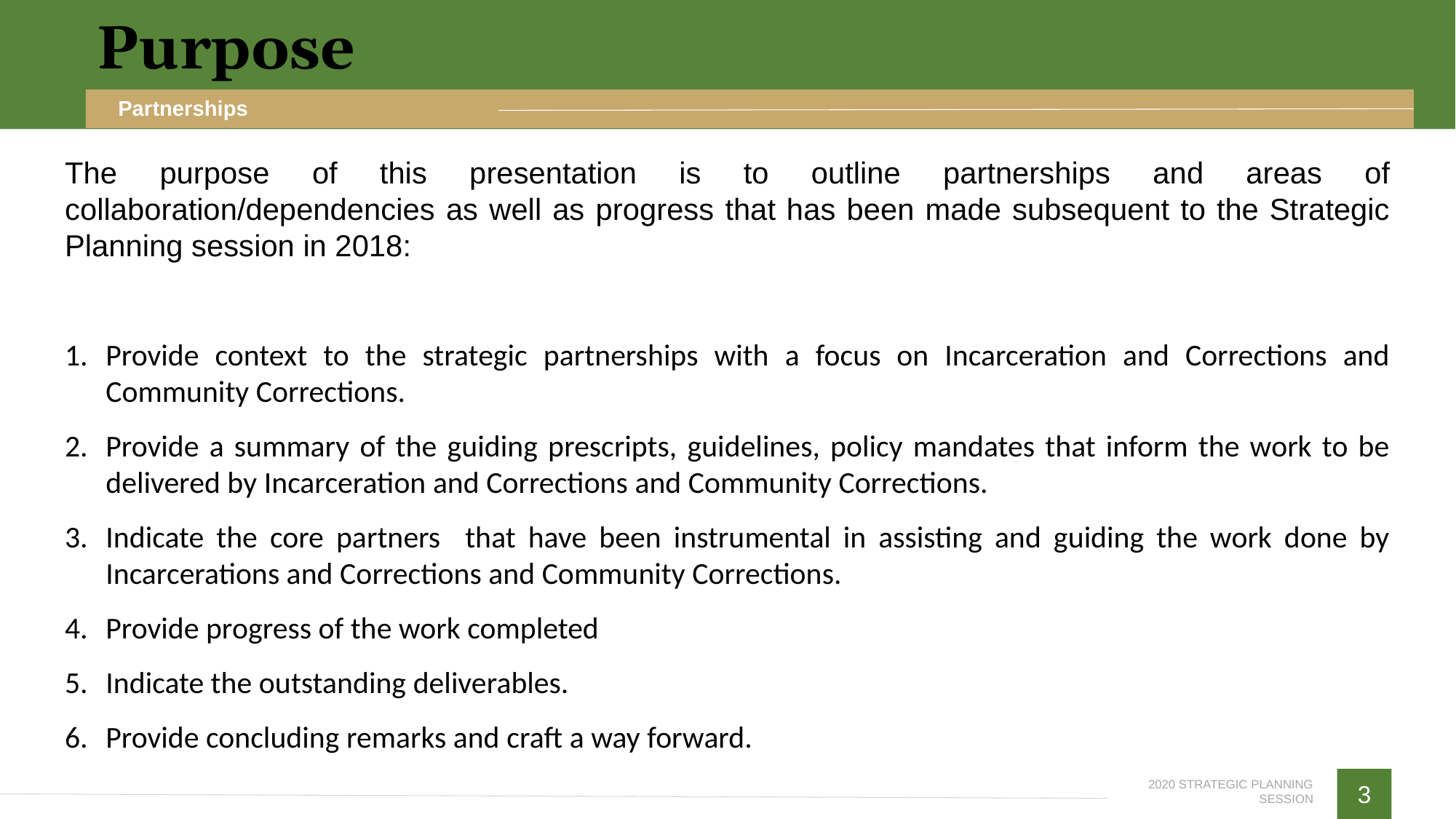

Purpose

Partnerships
The purpose of this presentation is to outline partnerships and areas of collaboration/dependencies as well as progress that has been made subsequent to the Strategic Planning session in 2018:

Provide context to the strategic partnerships with a focus on Incarceration and Corrections and Community Corrections.
Provide a summary of the guiding prescripts, guidelines, policy mandates that inform the work to be delivered by Incarceration and Corrections and Community Corrections.
Indicate the core partners  that have been instrumental in assisting and guiding the work done by Incarcerations and Corrections and Community Corrections.
Provide progress of the work completed
Indicate the outstanding deliverables.
Provide concluding remarks and craft a way forward.